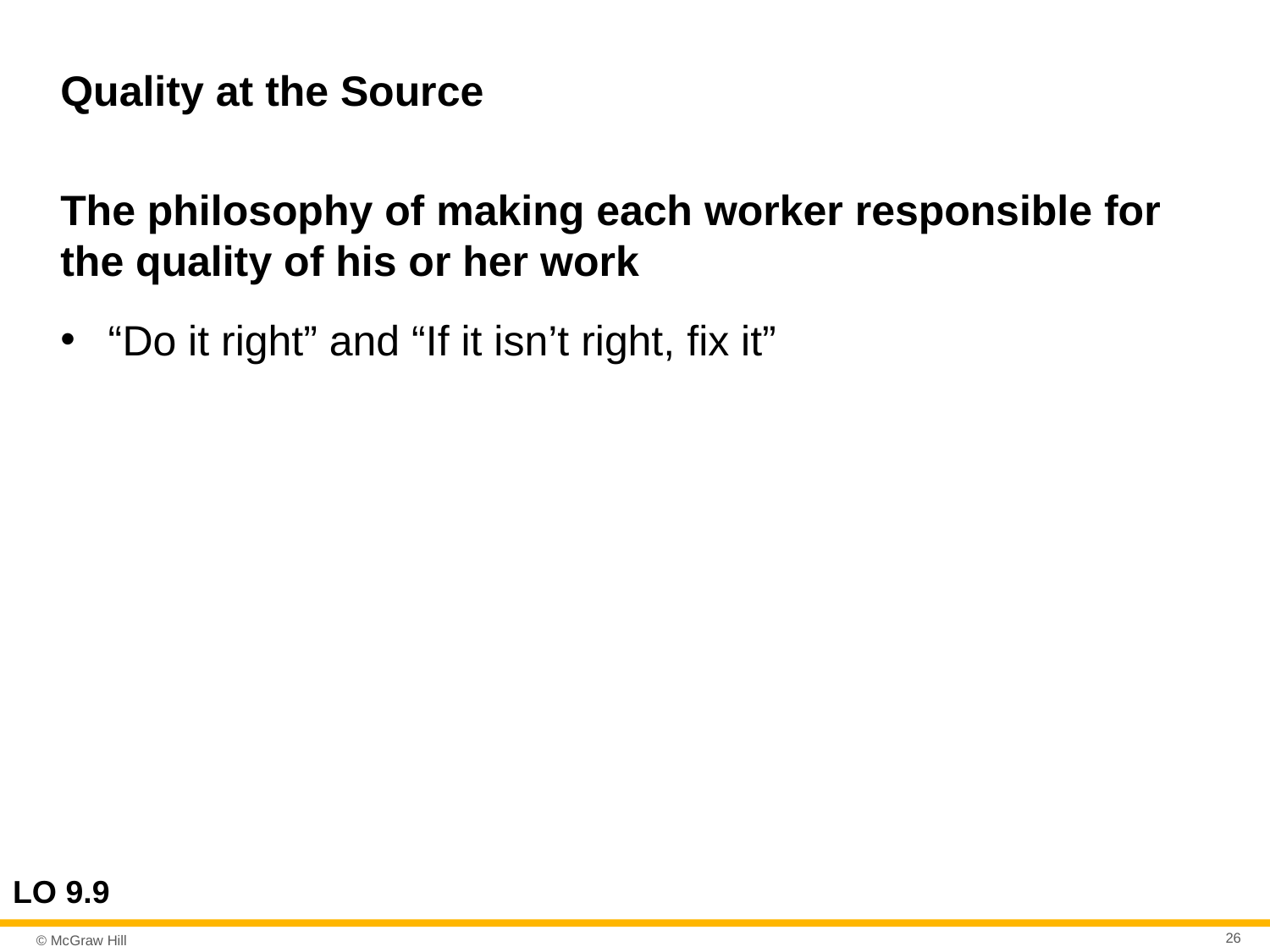

# Quality at the Source
The philosophy of making each worker responsible for the quality of his or her work
“Do it right” and “If it isn’t right, fix it”
LO 9.9